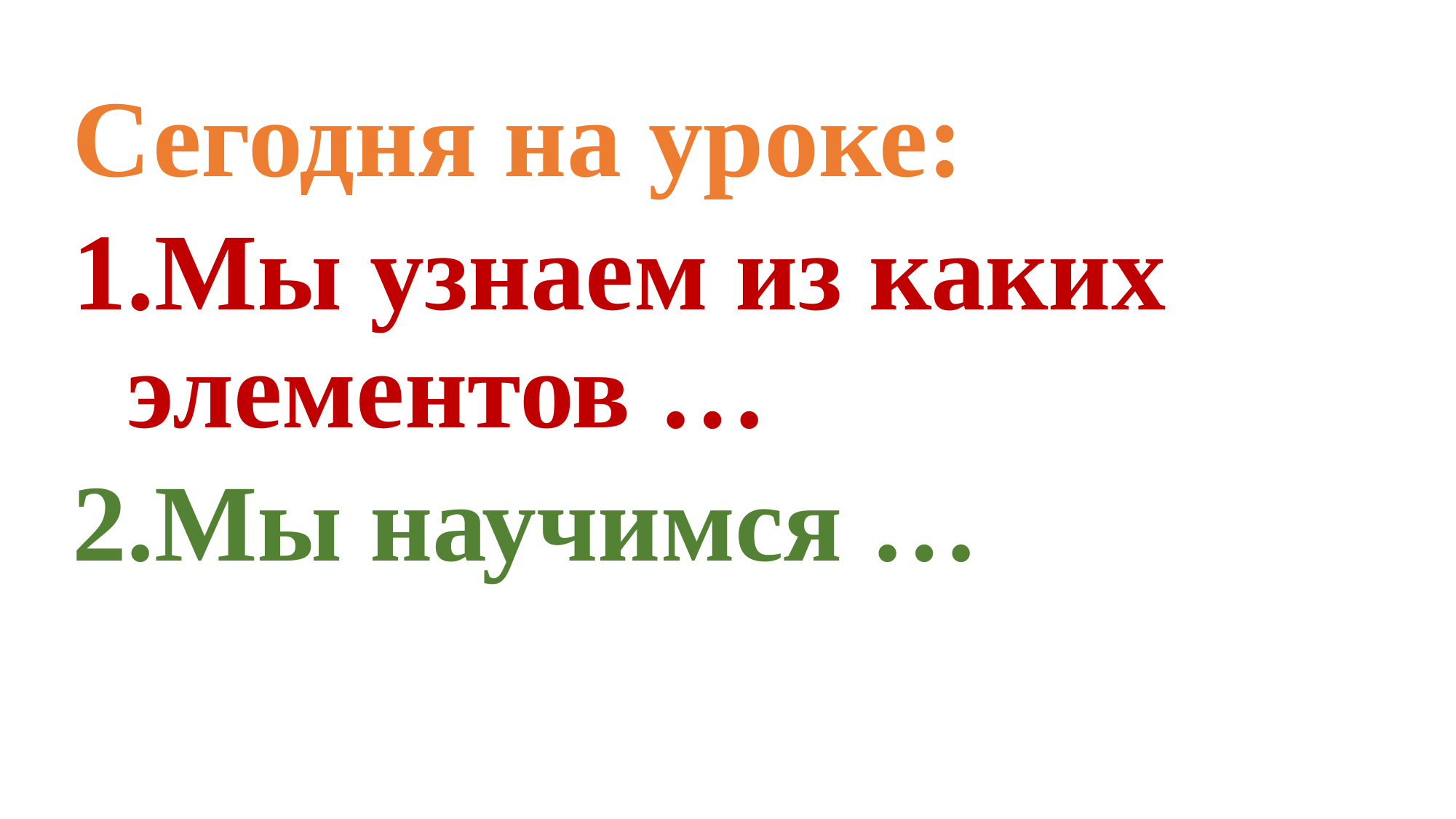

Сегодня на уроке:
Мы узнаем из каких элементов …
Мы научимся …